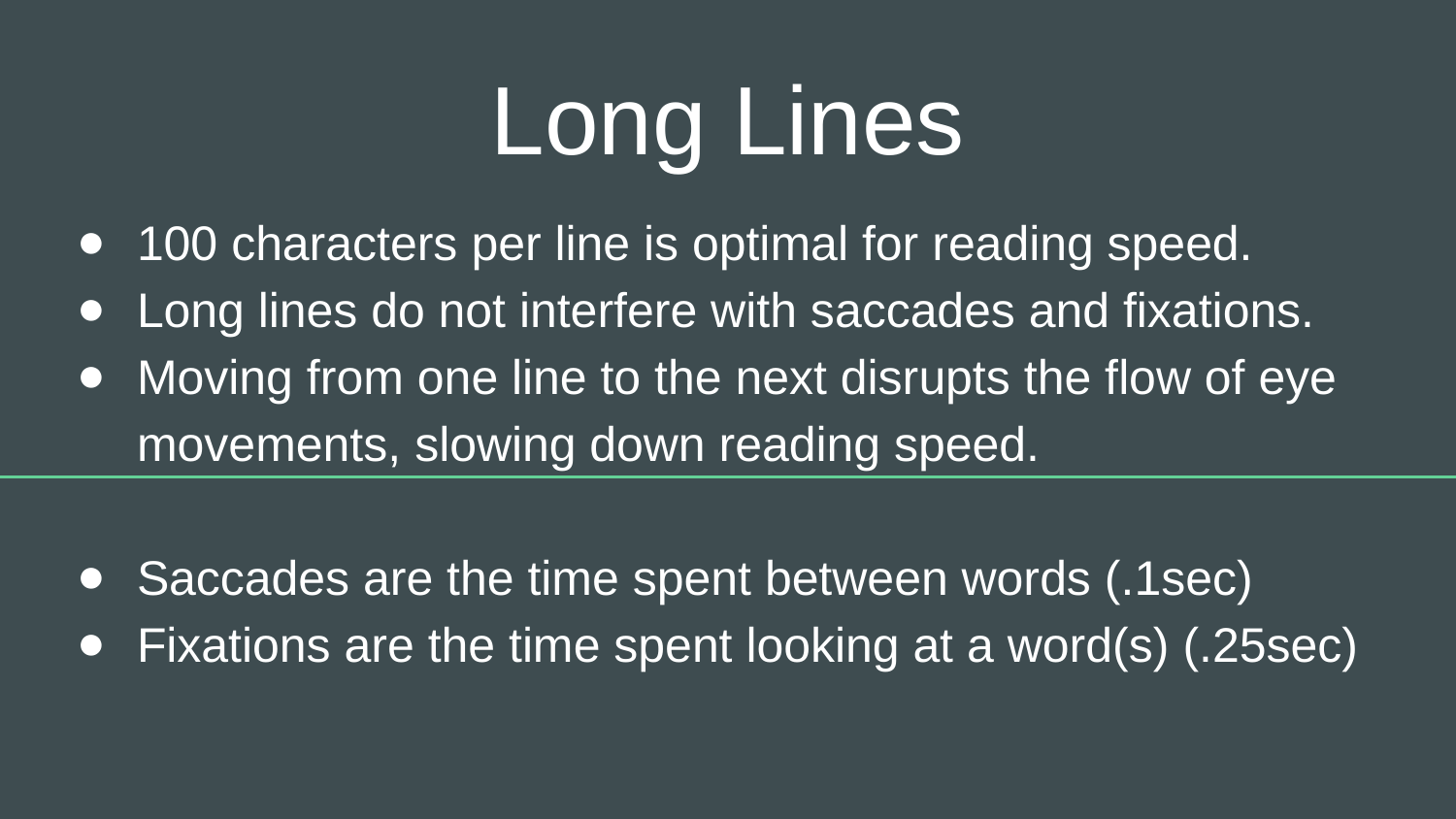

# Long Lines
100 characters per line is optimal for reading speed.
Long lines do not interfere with saccades and fixations.
Moving from one line to the next disrupts the flow of eye movements, slowing down reading speed.

Saccades are the time spent between words (.1sec)
Fixations are the time spent looking at a word(s) (.25sec)